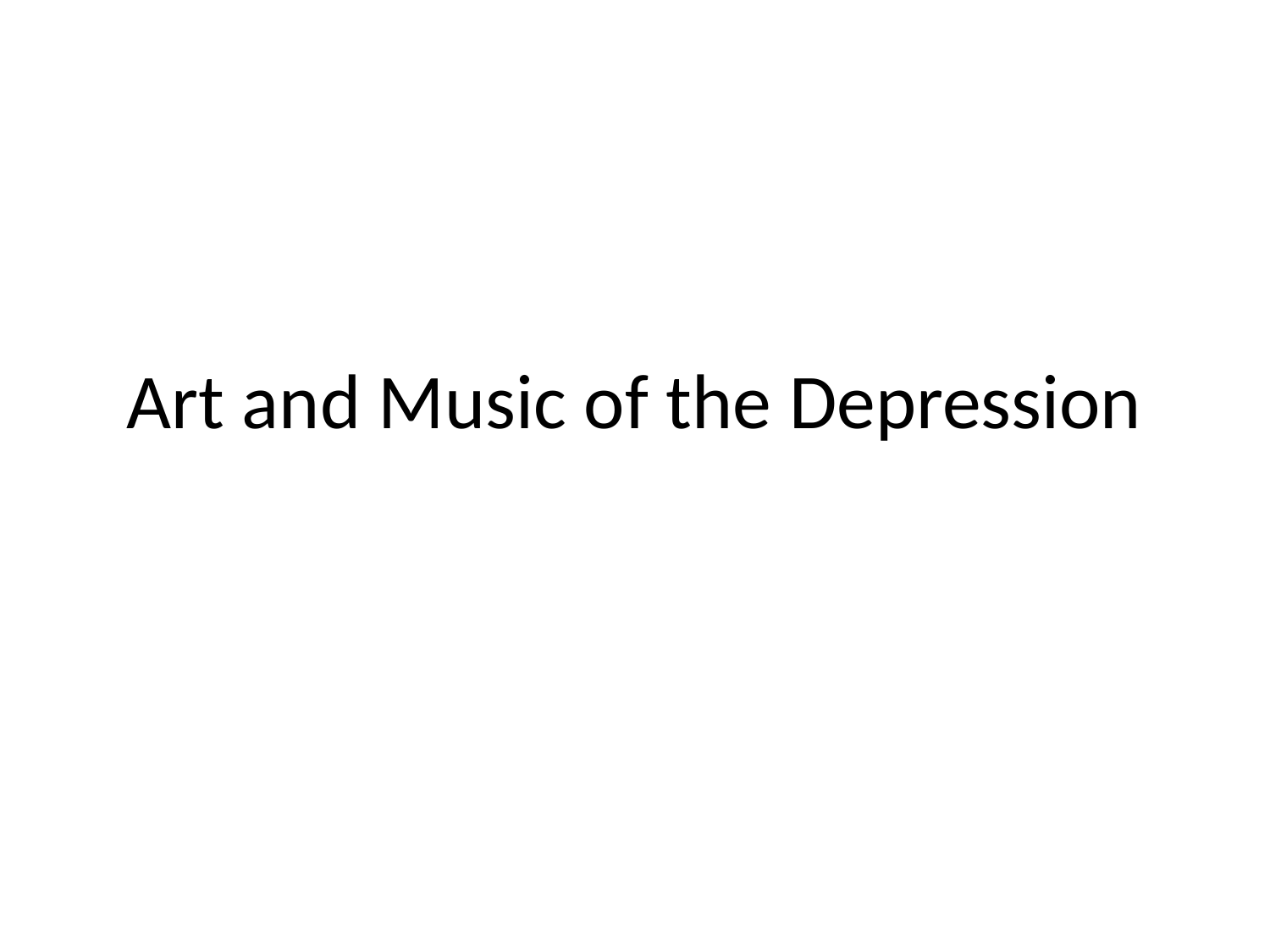

# Art and Music of the Depression